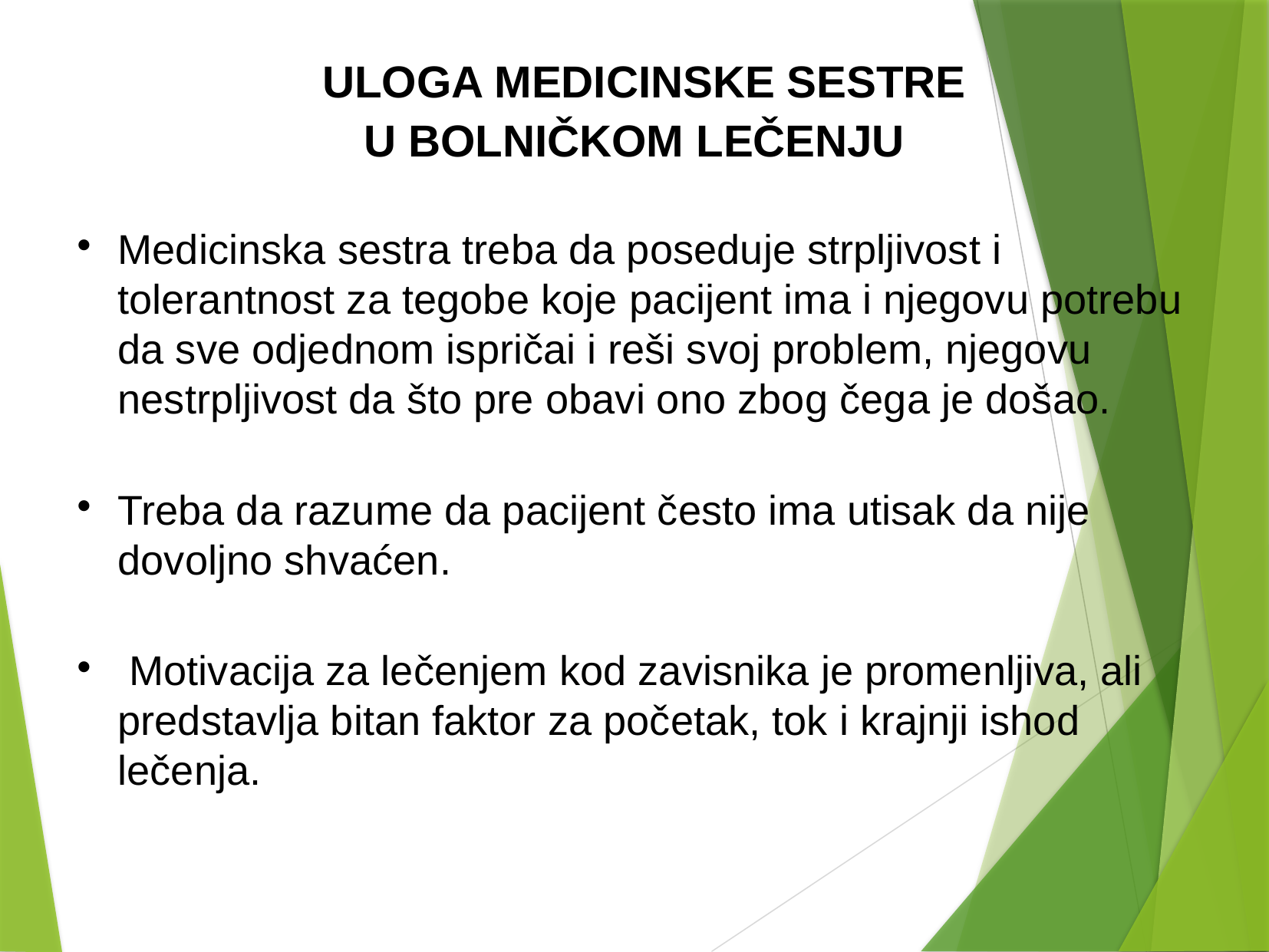

ULOGA MEDICINSKE SESTRE U BOLNIČKOM LEČENJU
Medicinska sestra treba da poseduje strpljivost i tolerantnost za tegobe koje pacijent ima i njegovu potrebu da sve odjednom ispričai i reši svoj problem, njegovu nestrpljivost da što pre obavi ono zbog čega je došao.

Treba da razume da pacijent često ima utisak da nije dovoljno shvaćen.

 Motivacija za lečenjem kod zavisnika je promenljiva, ali predstavlja bitan faktor za početak, tok i krajnji ishod lečenja.